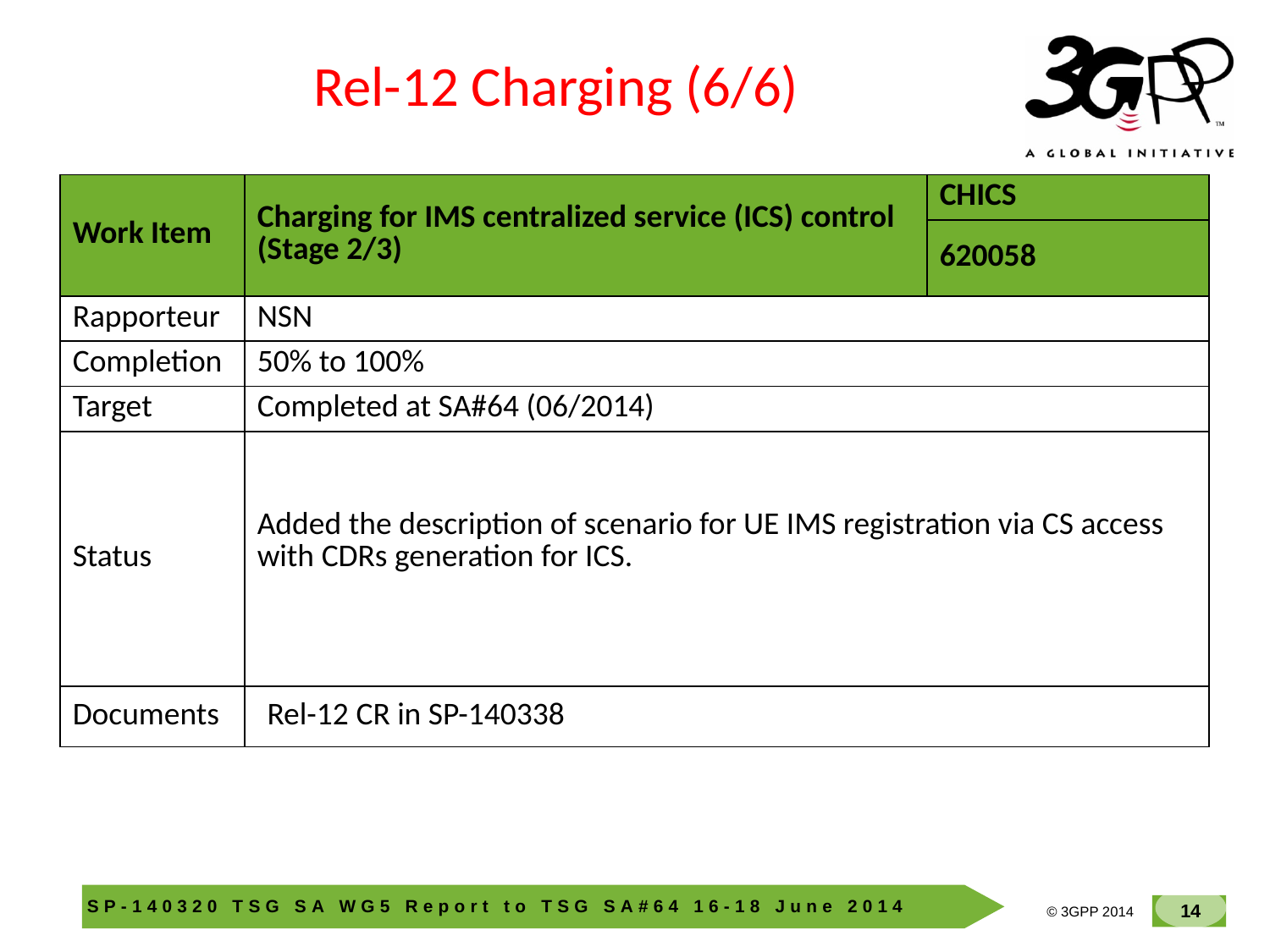

Rel-12 Charging (6/6)
| Work Item | Charging for IMS centralized service (ICS) control (Stage 2/3) | CHICS |
| --- | --- | --- |
|  |  | 620058 |
| Rapporteur | NSN |  |
| Completion | 50% to 100% |  |
| Target | Completed at SA#64 (06/2014) |  |
| Status | Added the description of scenario for UE IMS registration via CS access with CDRs generation for ICS. |  |
| Documents | Rel-12 CR in SP-140338 |  |